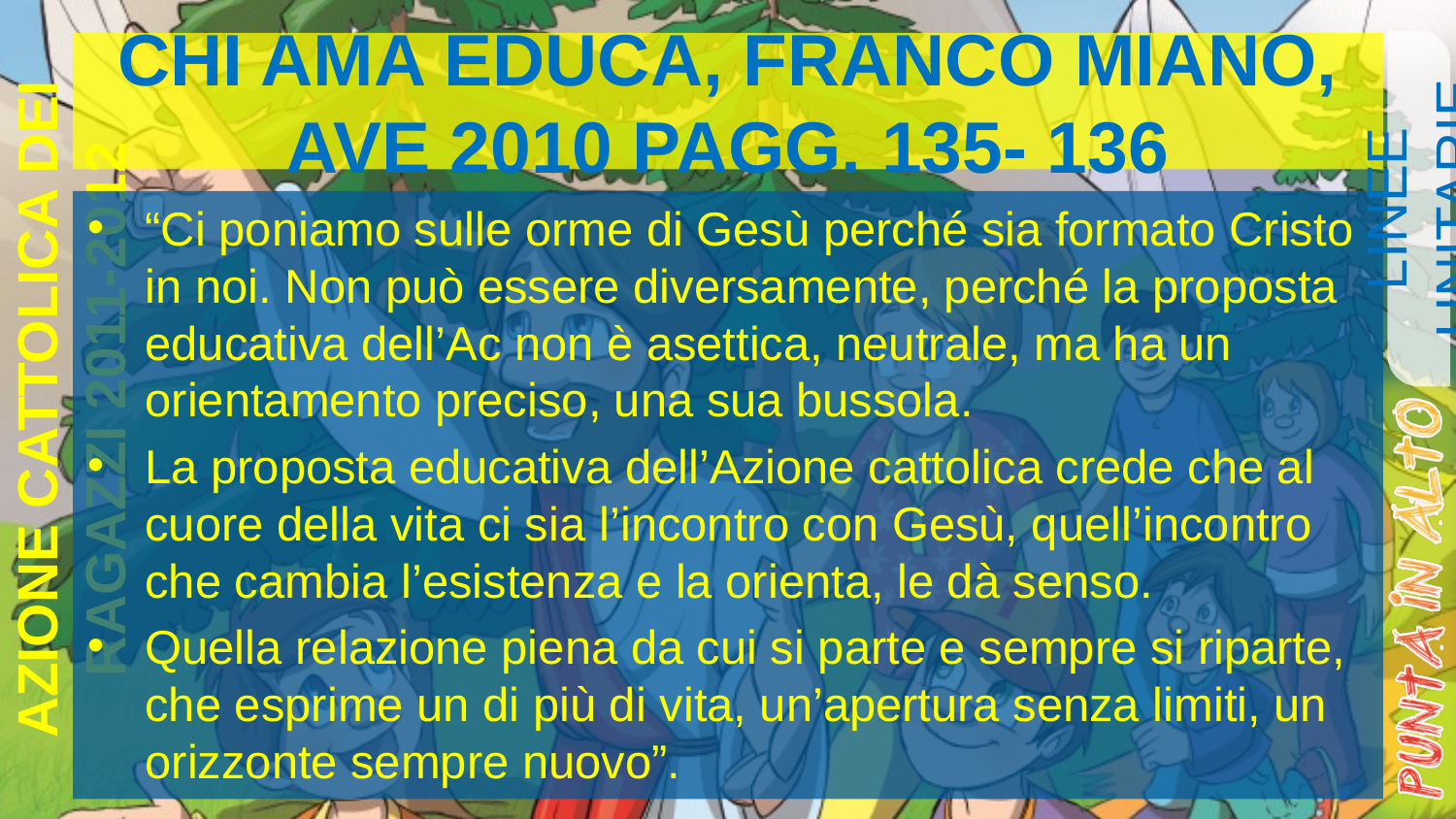

# CHI AMA EDUCA, FRANCO MIANO, AVE 2010 PAGG. 135- 136
LINEE UNITARIE
“Ci poniamo sulle orme di Gesù perché sia formato Cristo in noi. Non può essere diversamente, perché la proposta educativa dell’Ac non è asettica, neutrale, ma ha un orientamento preciso, una sua bussola.
La proposta educativa dell’Azione cattolica crede che al cuore della vita ci sia l’incontro con Gesù, quell’incontro che cambia l’esistenza e la orienta, le dà senso.
Quella relazione piena da cui si parte e sempre si riparte, che esprime un di più di vita, un’apertura senza limiti, un orizzonte sempre nuovo”.